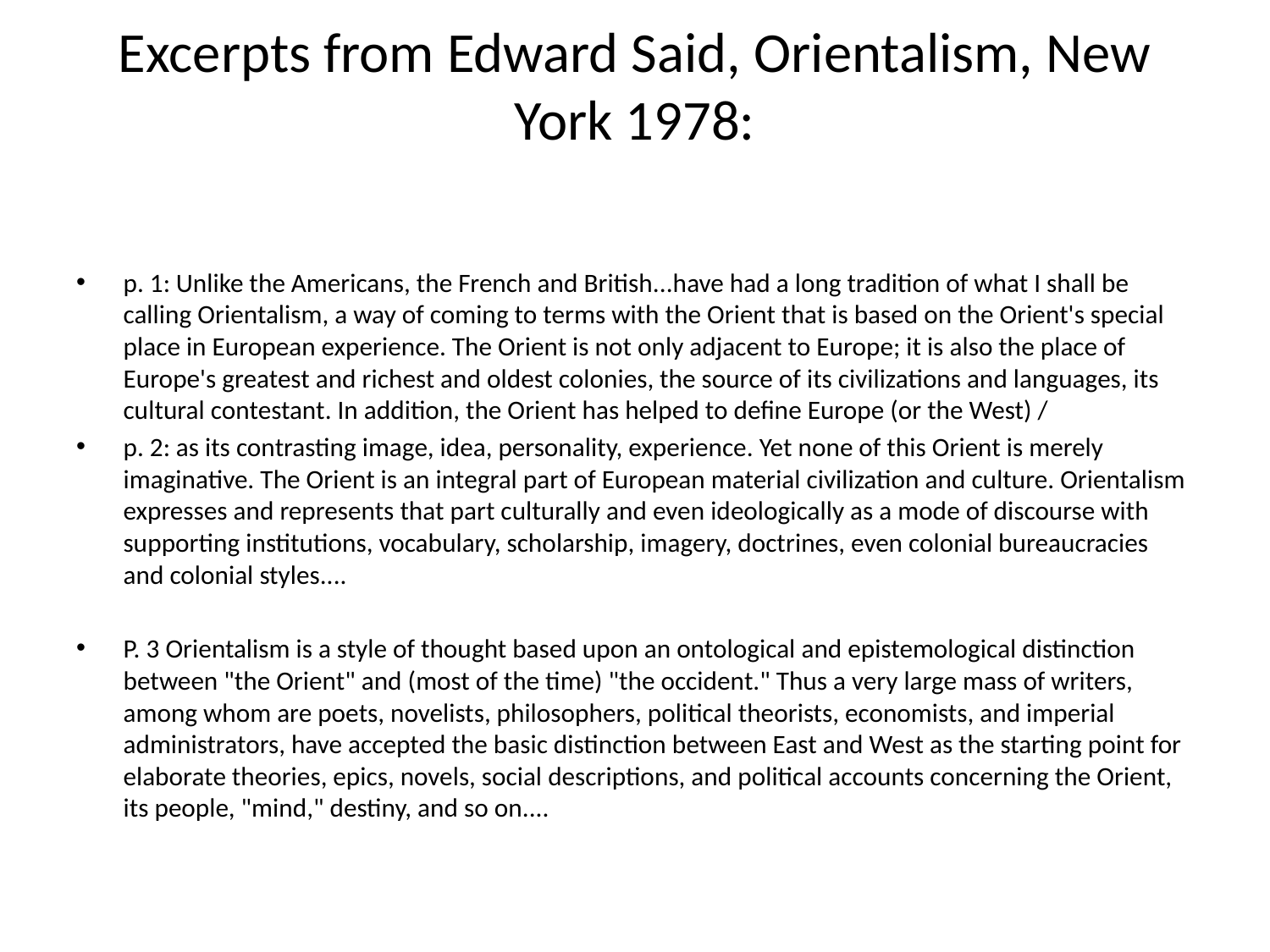

# Excerpts from Edward Said, Orientalism, New York 1978:

p. 1: Unlike the Americans, the French and British...have had a long tradition of what I shall be calling Orientalism, a way of coming to terms with the Orient that is based on the Orient's special place in European experience. The Orient is not only adjacent to Europe; it is also the place of Europe's greatest and richest and oldest colonies, the source of its civilizations and languages, its cultural contestant. In addition, the Orient has helped to define Europe (or the West) /
p. 2: as its contrasting image, idea, personality, experience. Yet none of this Orient is merely imaginative. The Orient is an integral part of European material civilization and culture. Orientalism expresses and represents that part culturally and even ideologically as a mode of discourse with supporting institutions, vocabulary, scholarship, imagery, doctrines, even colonial bureaucracies and colonial styles....

P. 3 Orientalism is a style of thought based upon an ontological and epistemological distinction between "the Orient" and (most of the time) "the occident." Thus a very large mass of writers, among whom are poets, novelists, philosophers, political theorists, economists, and imperial administrators, have accepted the basic distinction between East and West as the starting point for elaborate theories, epics, novels, social descriptions, and political accounts concerning the Orient, its people, "mind," destiny, and so on....